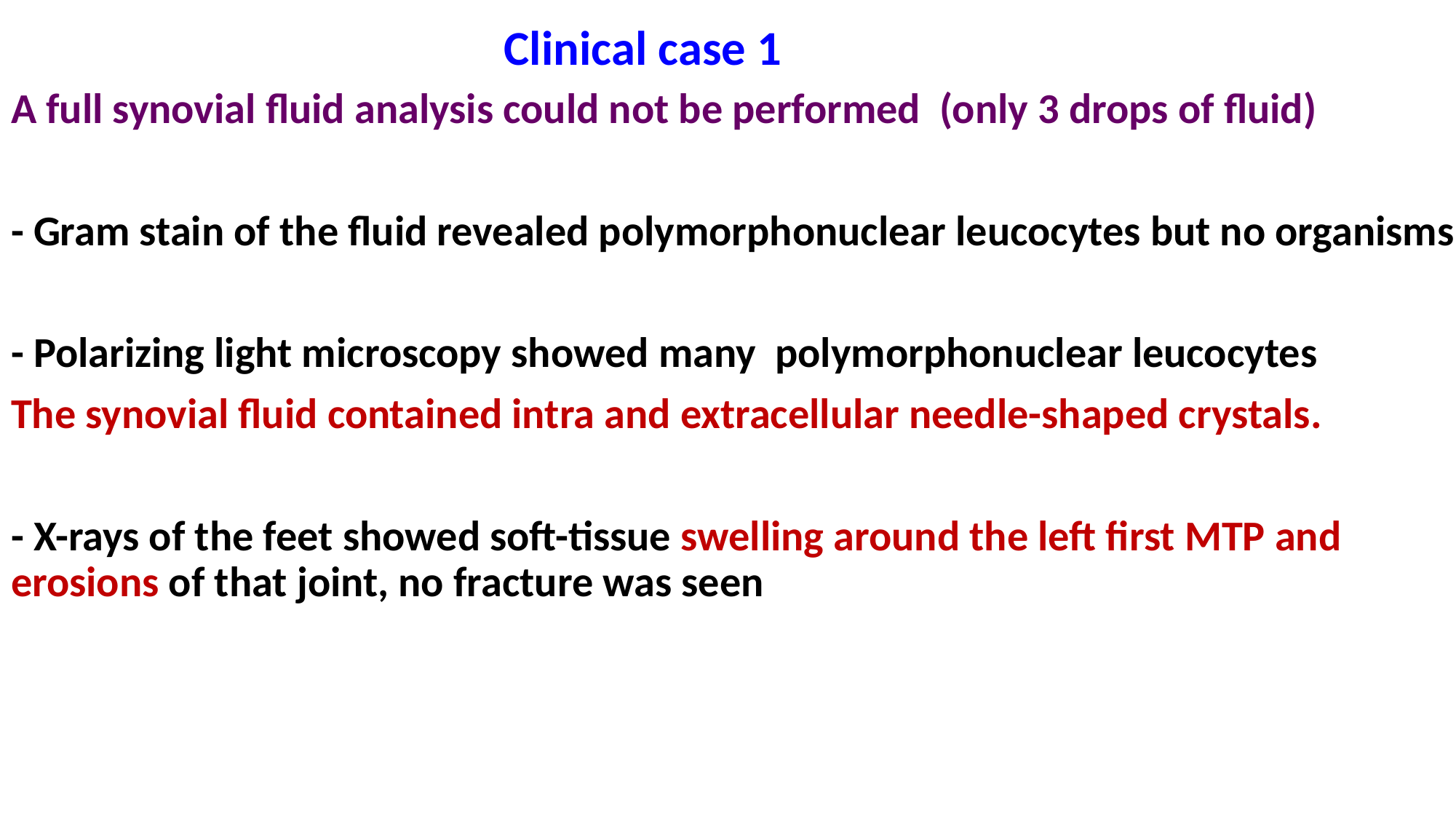

Clinical case 1
A full synovial fluid analysis could not be performed  (only 3 drops of fluid)

- Gram stain of the fluid revealed polymorphonuclear leucocytes but no organisms

- Polarizing light microscopy showed many  polymorphonuclear leucocytes
The synovial fluid contained intra and extracellular needle-shaped crystals.

- X-rays of the feet showed soft-tissue swelling around the left first MTP and erosions of that joint, no fracture was seen